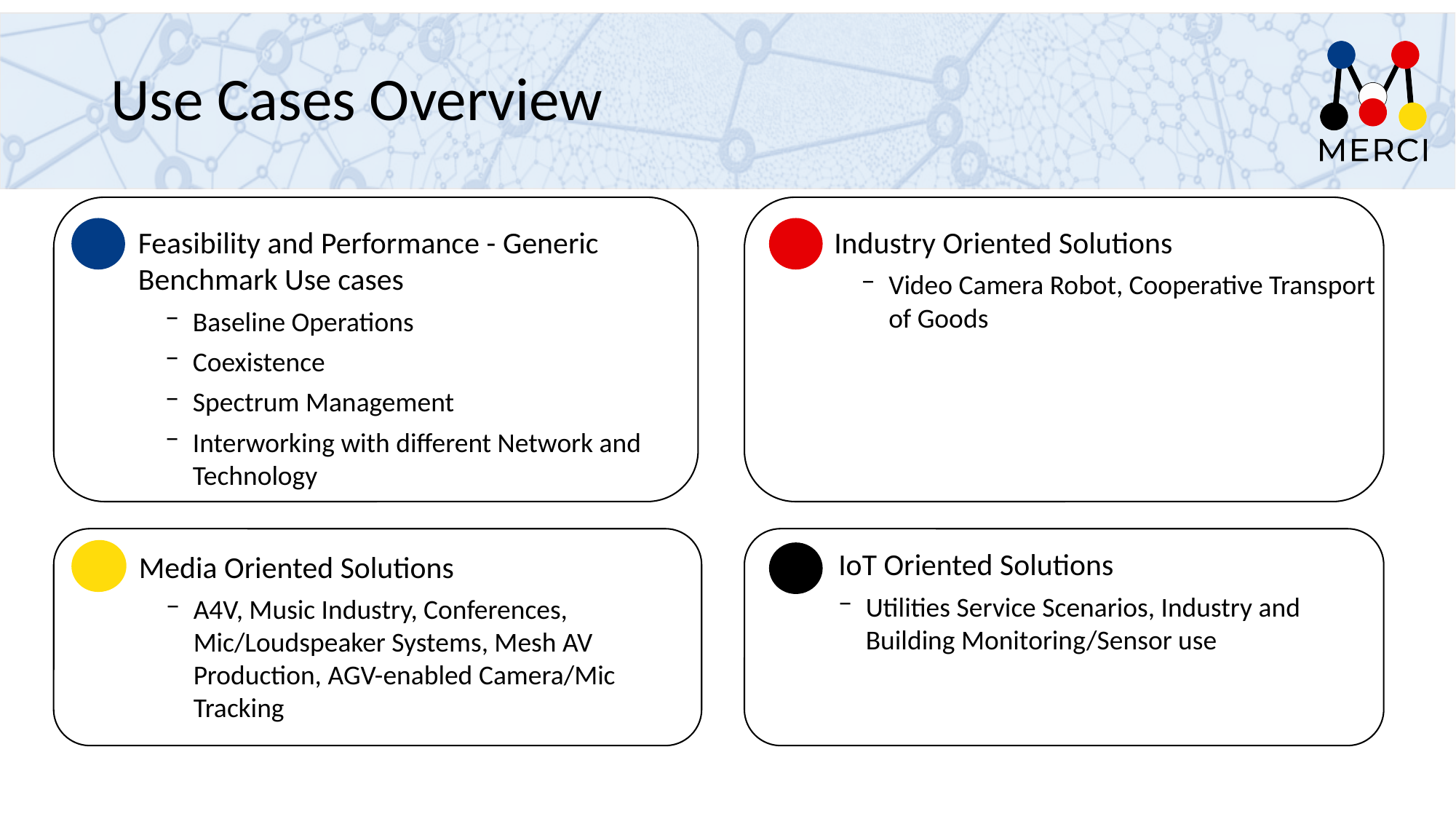

# Use Cases Overview

Feasibility and Performance - Generic Benchmark Use cases
Baseline Operations
Coexistence
Spectrum Management
Interworking with different Network and Technology

Industry Oriented Solutions
Video Camera Robot, Cooperative Transport of Goods

IoT Oriented Solutions
Utilities Service Scenarios, Industry and Building Monitoring/Sensor use

Media Oriented Solutions
A4V, Music Industry, Conferences, Mic/Loudspeaker Systems, Mesh AV Production, AGV-enabled Camera/Mic Tracking